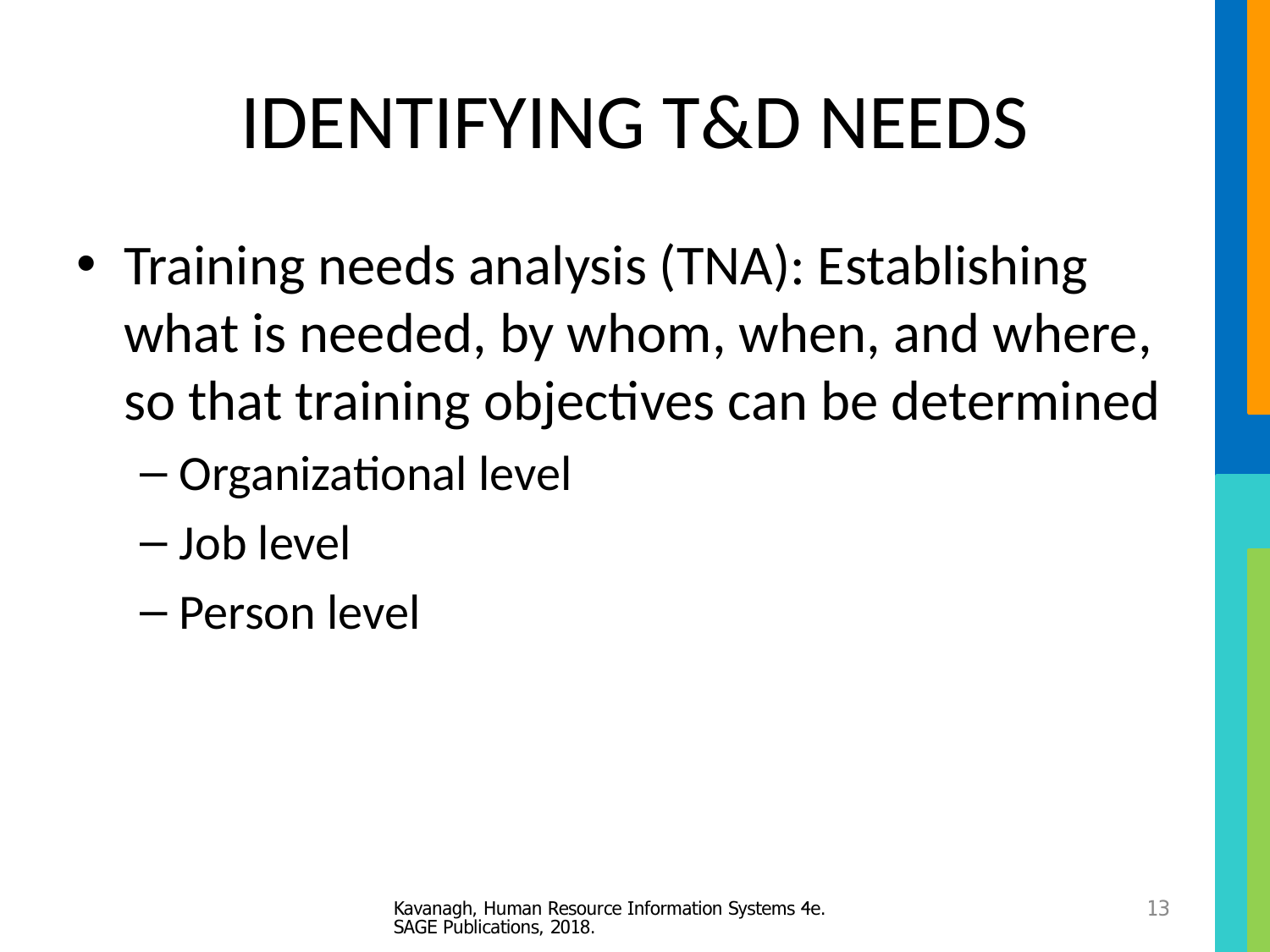

# IDENTIFYING T&D NEEDS
Training needs analysis (TNA): Establishing what is needed, by whom, when, and where, so that training objectives can be determined
Organizational level
Job level
Person level
Kavanagh, Human Resource Information Systems 4e. SAGE Publications, 2018.
13